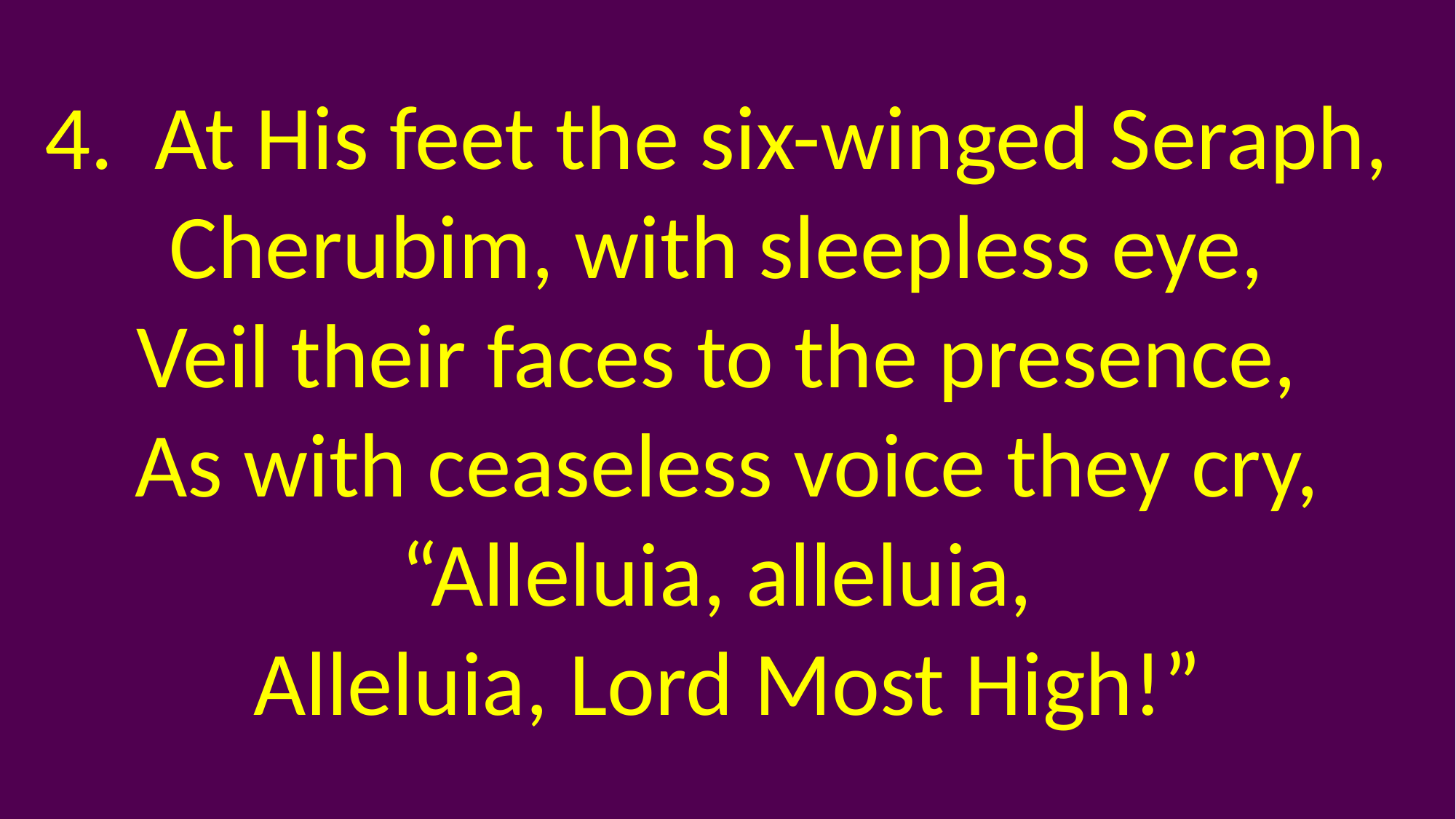

4.  At His feet the six-winged Seraph,
Cherubim, with sleepless eye,
Veil their faces to the presence,
As with ceaseless voice they cry,
“Alleluia, alleluia,
Alleluia, Lord Most High!”